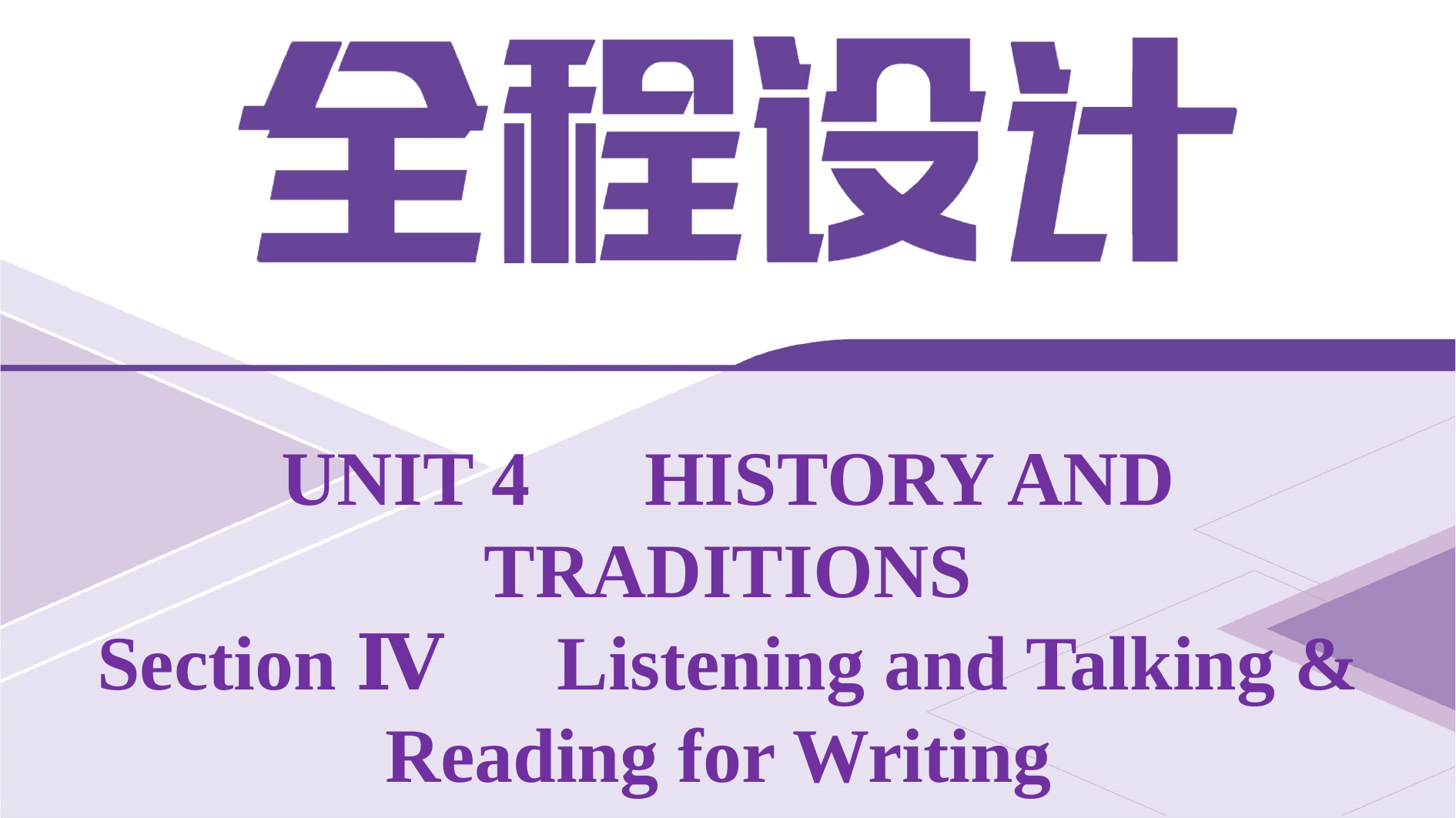

UNIT 4　HISTORY AND TRADITIONS
Section Ⅳ　Listening and Talking & Reading for Writing